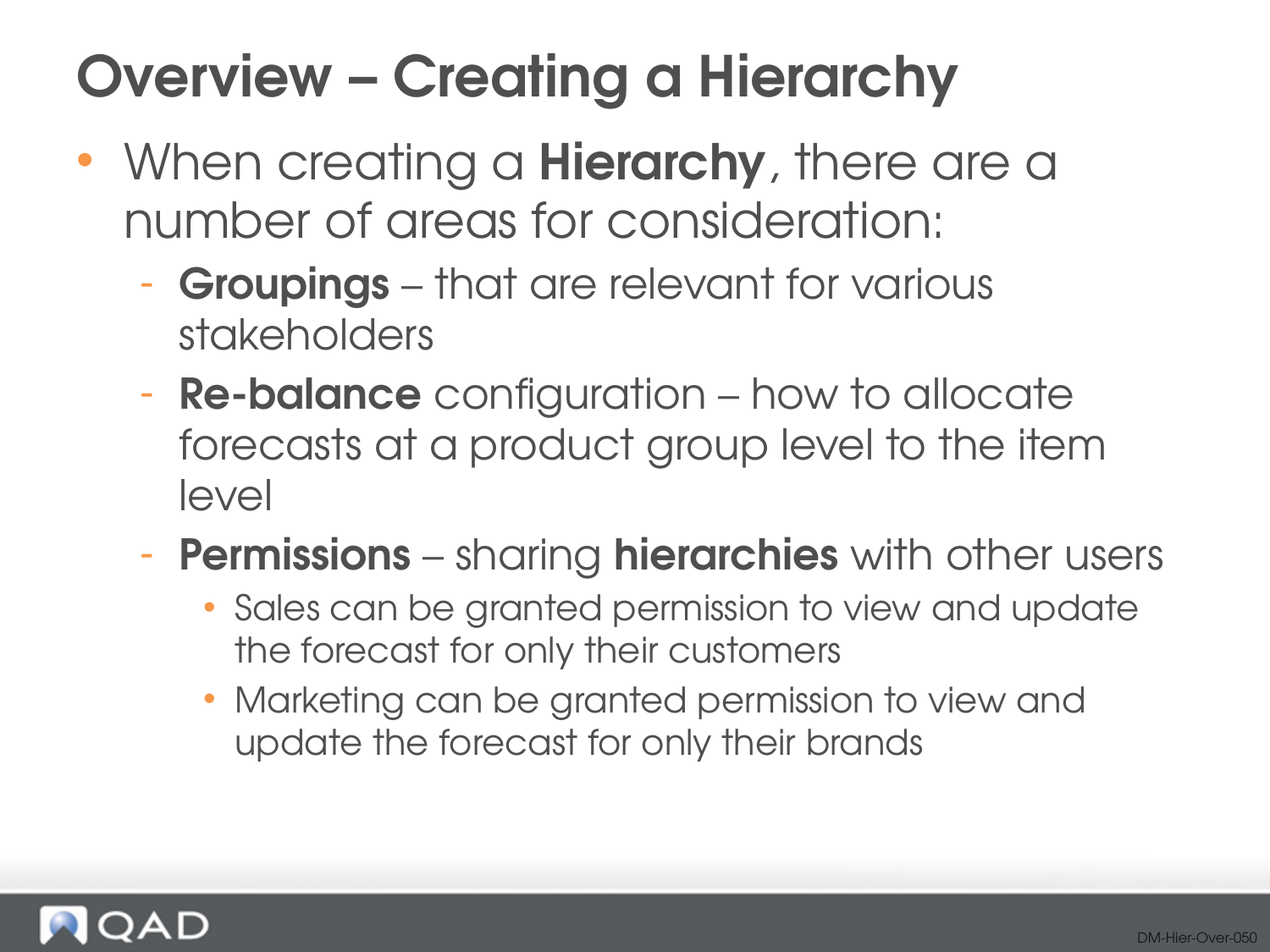

# Overview – Creating a Hierarchy
When creating a Hierarchy, there are a number of areas for consideration:
Groupings – that are relevant for various stakeholders
Re-balance configuration – how to allocate forecasts at a product group level to the item level
Permissions – sharing hierarchies with other users
Sales can be granted permission to view and update the forecast for only their customers
Marketing can be granted permission to view and update the forecast for only their brands

DM-Hier-Over-050